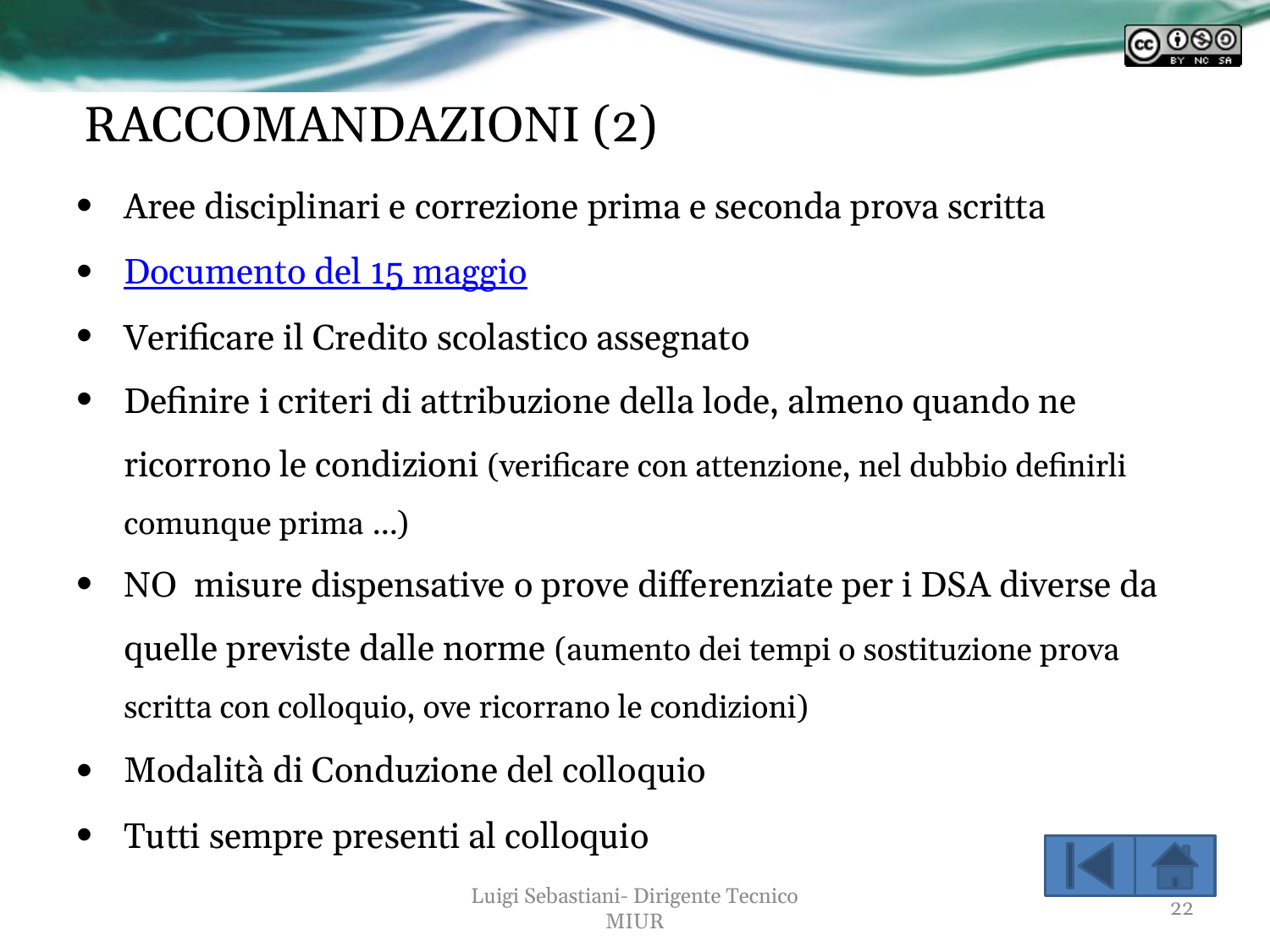

# RACCOMANDAZIONI (2)
Aree disciplinari e correzione prima e seconda prova scritta
Documento del 15 maggio
Verificare il Credito scolastico assegnato
Definire i criteri di attribuzione della lode, almeno quando ne ricorrono le condizioni (verificare con attenzione, nel dubbio definirli comunque prima …)
NO  misure dispensative o prove differenziate per i DSA diverse da quelle previste dalle norme (aumento dei tempi o sostituzione prova scritta con colloquio, ove ricorrano le condizioni)
Modalità di Conduzione del colloquio
Tutti sempre presenti al colloquio

Luigi Sebastiani- Dirigente Tecnico MIUR
22